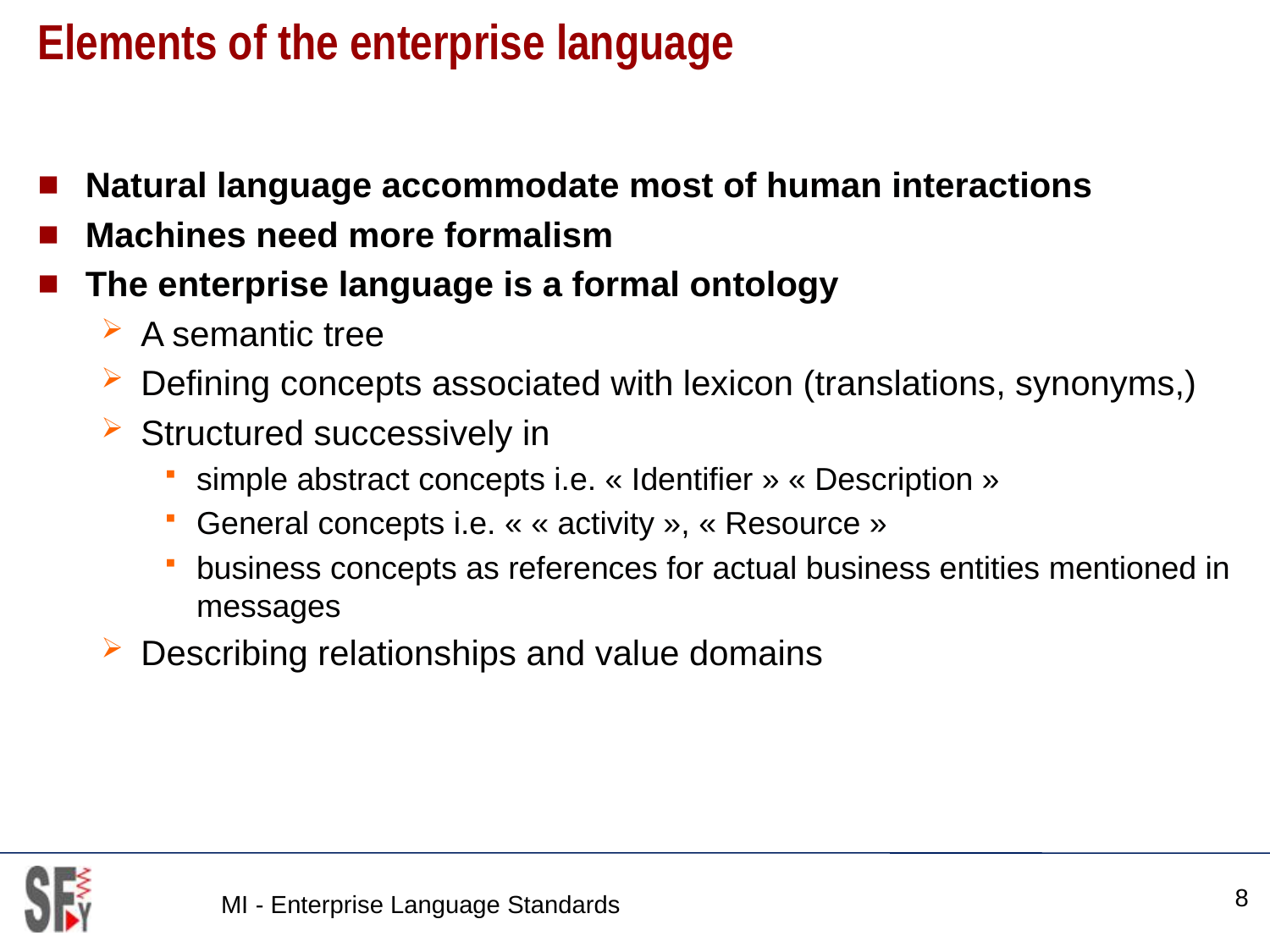

# Elements of the enterprise language
Natural language accommodate most of human interactions
Machines need more formalism
The enterprise language is a formal ontology
A semantic tree
Defining concepts associated with lexicon (translations, synonyms,)
Structured successively in
simple abstract concepts i.e. « Identifier » « Description »
General concepts i.e. « « activity », « Resource »
business concepts as references for actual business entities mentioned in messages
Describing relationships and value domains
8
MI - Enterprise Language Standards